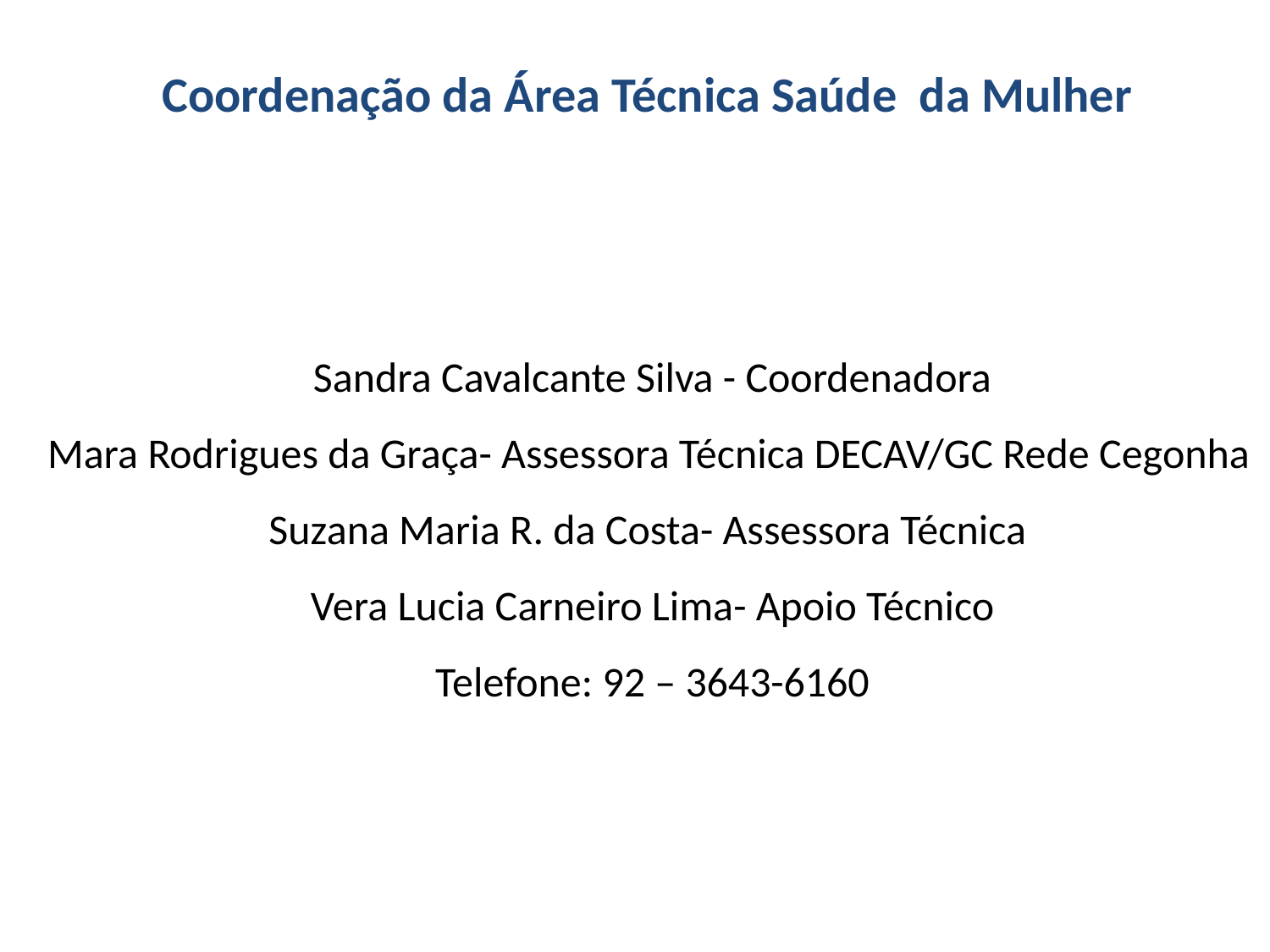

Coordenação da Área Técnica Saúde  da Mulher

Sandra Cavalcante Silva - Coordenadora
Mara Rodrigues da Graça- Assessora Técnica DECAV/GC Rede Cegonha
Suzana Maria R. da Costa- Assessora Técnica
Vera Lucia Carneiro Lima- Apoio Técnico
Telefone: 92 – 3643-6160